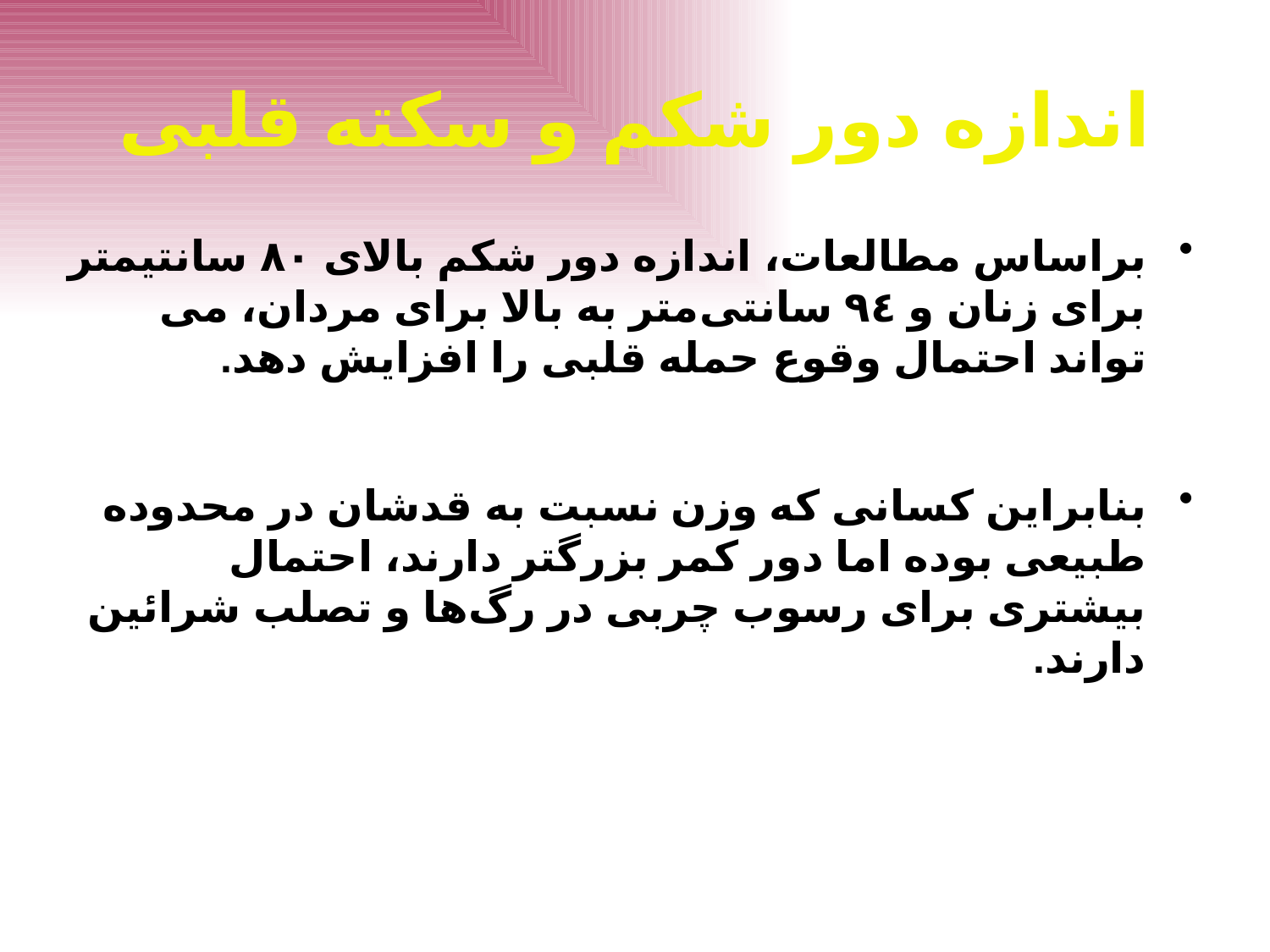

اندازه دور شکم و سکته قلبی
براساس مطالعات، اندازه دور شكم بالای ٨٠ سانتیمتر برای زنان و ٩٤ سانتی‌متر به بالا برای مردان، می ‌تواند احتمال وقوع حمله قلبی را افزایش دهد.

بنابراین كسانی كه وزن نسبت به قدشان در محدوده طبیعی بوده اما دور كمر بزرگتر دارند، احتمال بیشتری برای رسوب چربی در رگ‌ها و تصلب شرائین دارند.